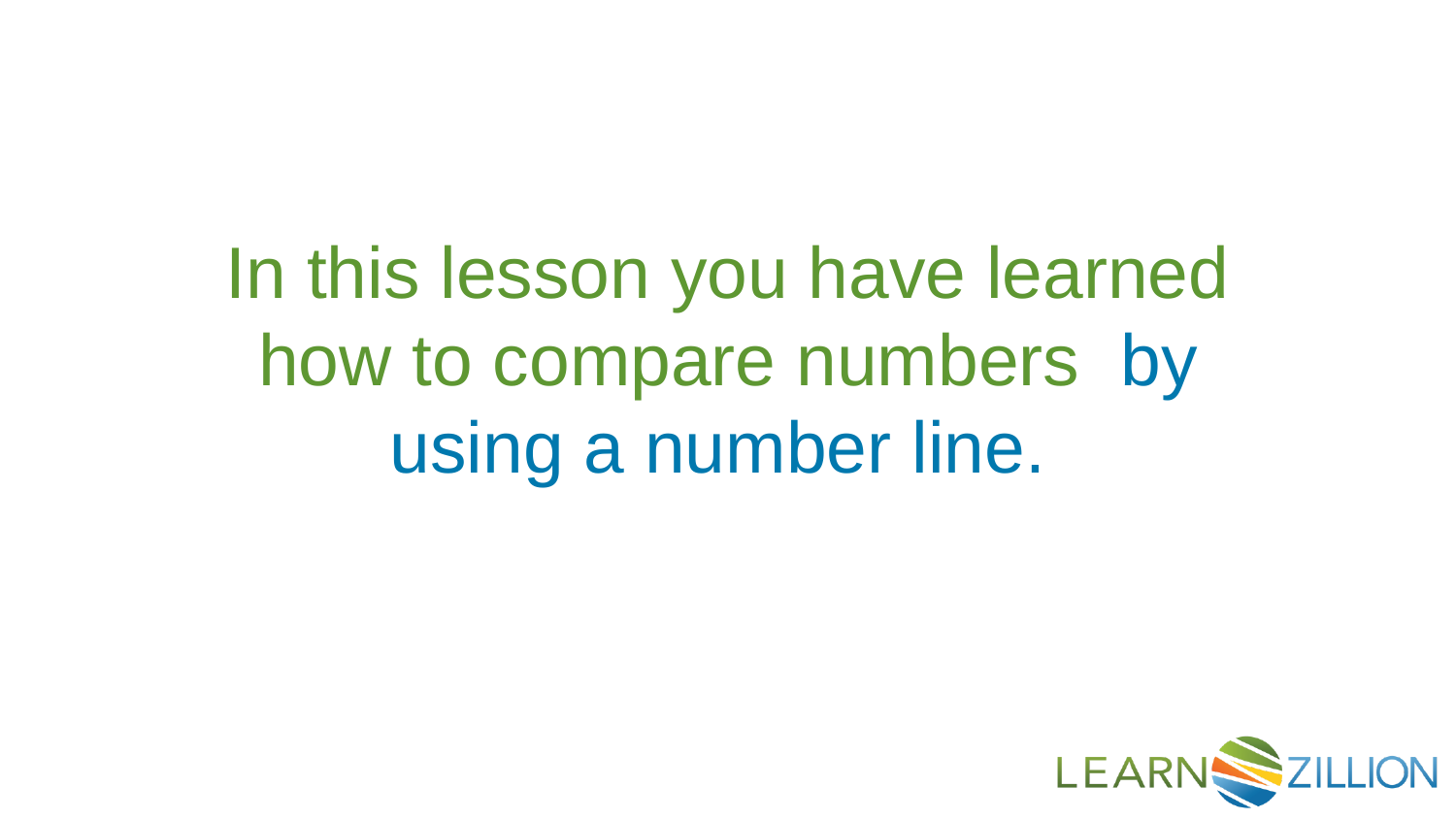

In this lesson you have learned how to compare numbers  by using a number line.